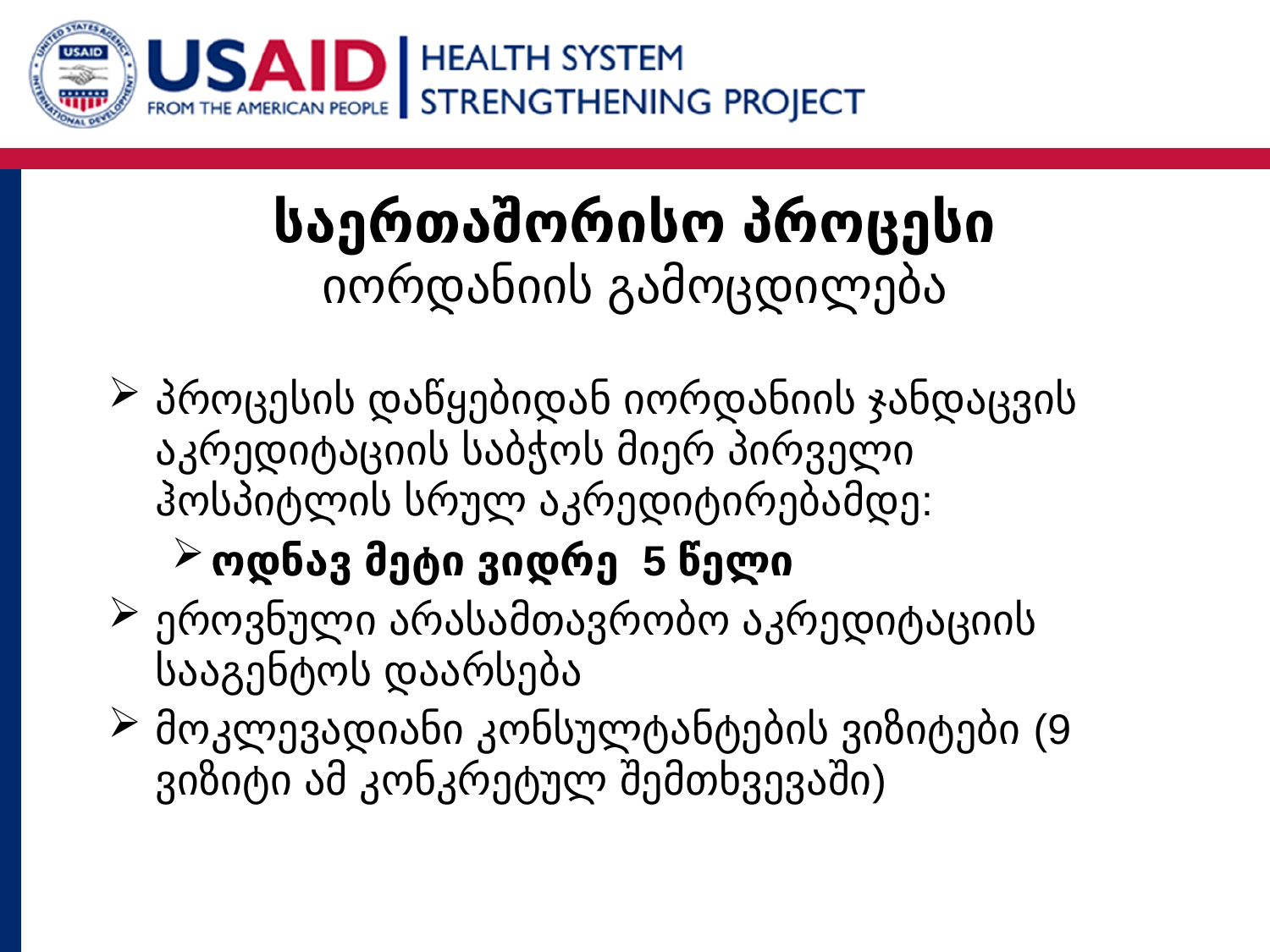

# საერთაშორისო პროცესი იორდანიის გამოცდილება

პროცესის დაწყებიდან იორდანიის ჯანდაცვის აკრედიტაციის საბჭოს მიერ პირველი ჰოსპიტლის სრულ აკრედიტირებამდე:
ოდნავ მეტი ვიდრე  5 წელი
ეროვნული არასამთავრობო აკრედიტაციის სააგენტოს დაარსება
მოკლევადიანი კონსულტანტების ვიზიტები (9 ვიზიტი ამ კონკრეტულ შემთხვევაში)